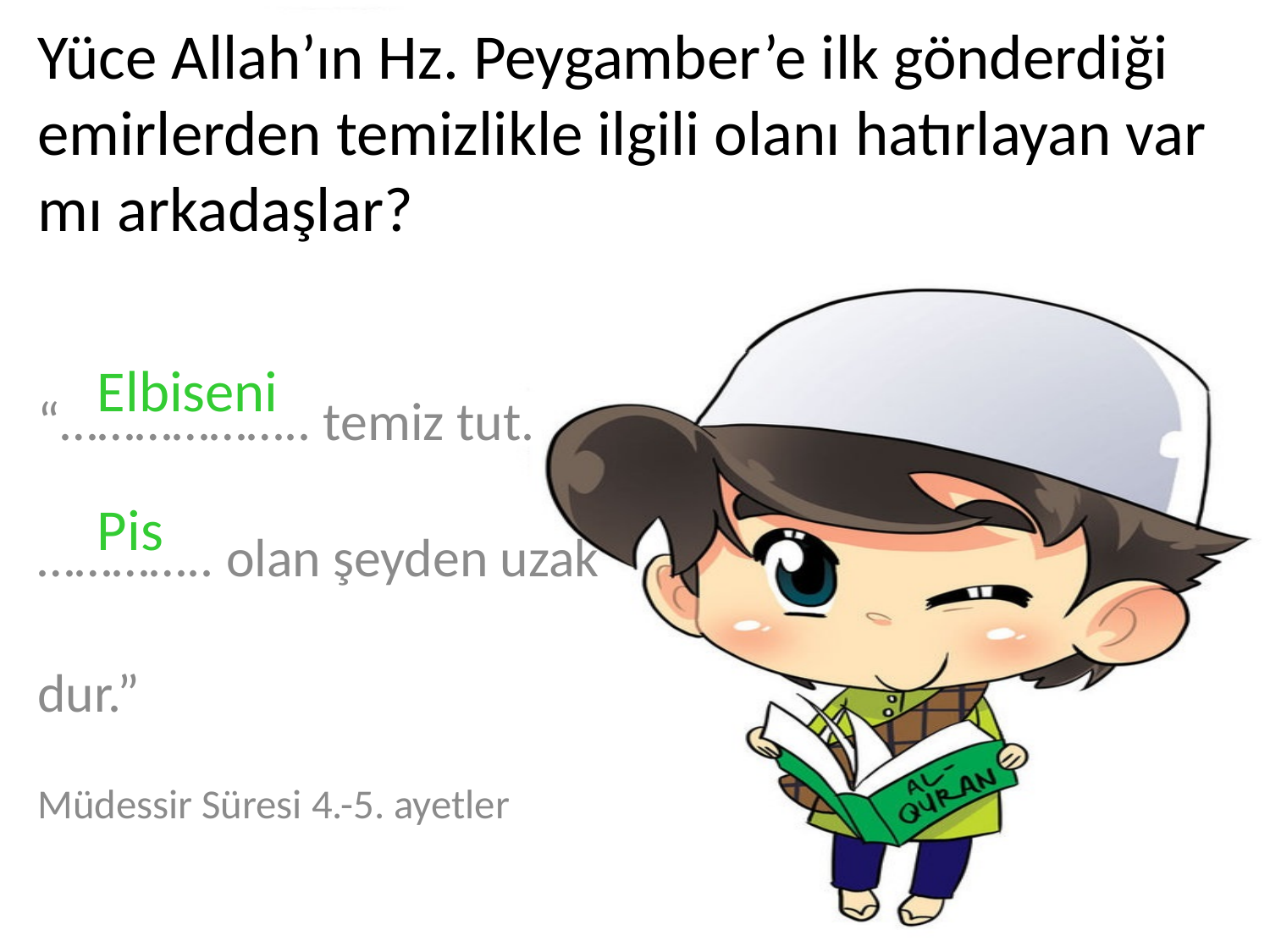

# Yüce Allah’ın Hz. Peygamber’e ilk gönderdiği emirlerden temizlikle ilgili olanı hatırlayan var mı arkadaşlar?
“……………….. temiz tut. ………….. olan şeyden uzak dur.”
Müdessir Süresi 4.-5. ayetler
Elbiseni
Pis